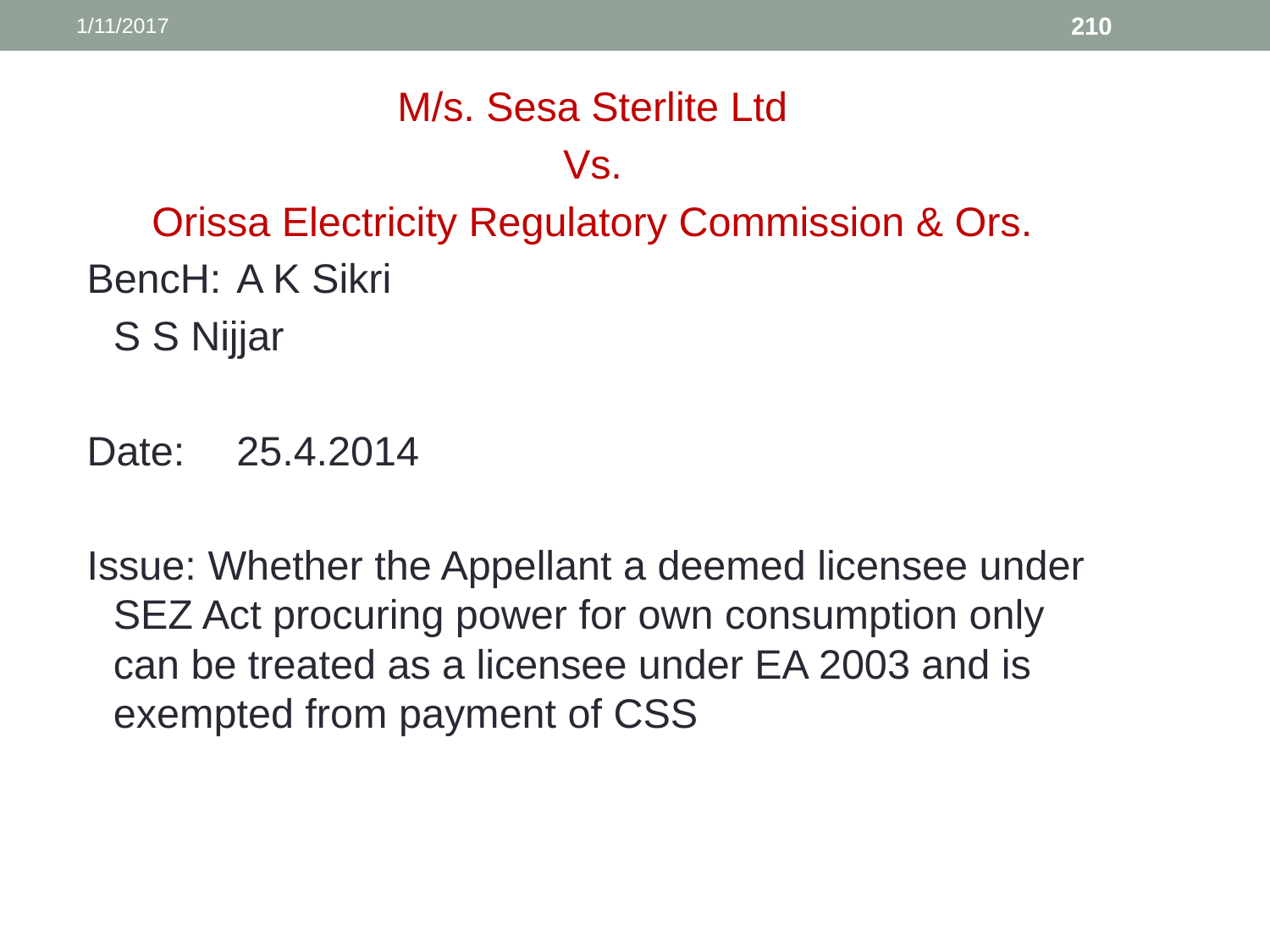

1/11/2017
210
M/s. Sesa Sterlite Ltd
Vs.
Orissa Electricity Regulatory Commission & Ors.
BencH:	A K Sikri
			S S Nijjar

Date:		25.4.2014

Issue: Whether the Appellant a deemed licensee under SEZ Act procuring power for own consumption only can be treated as a licensee under EA 2003 and is exempted from payment of CSS